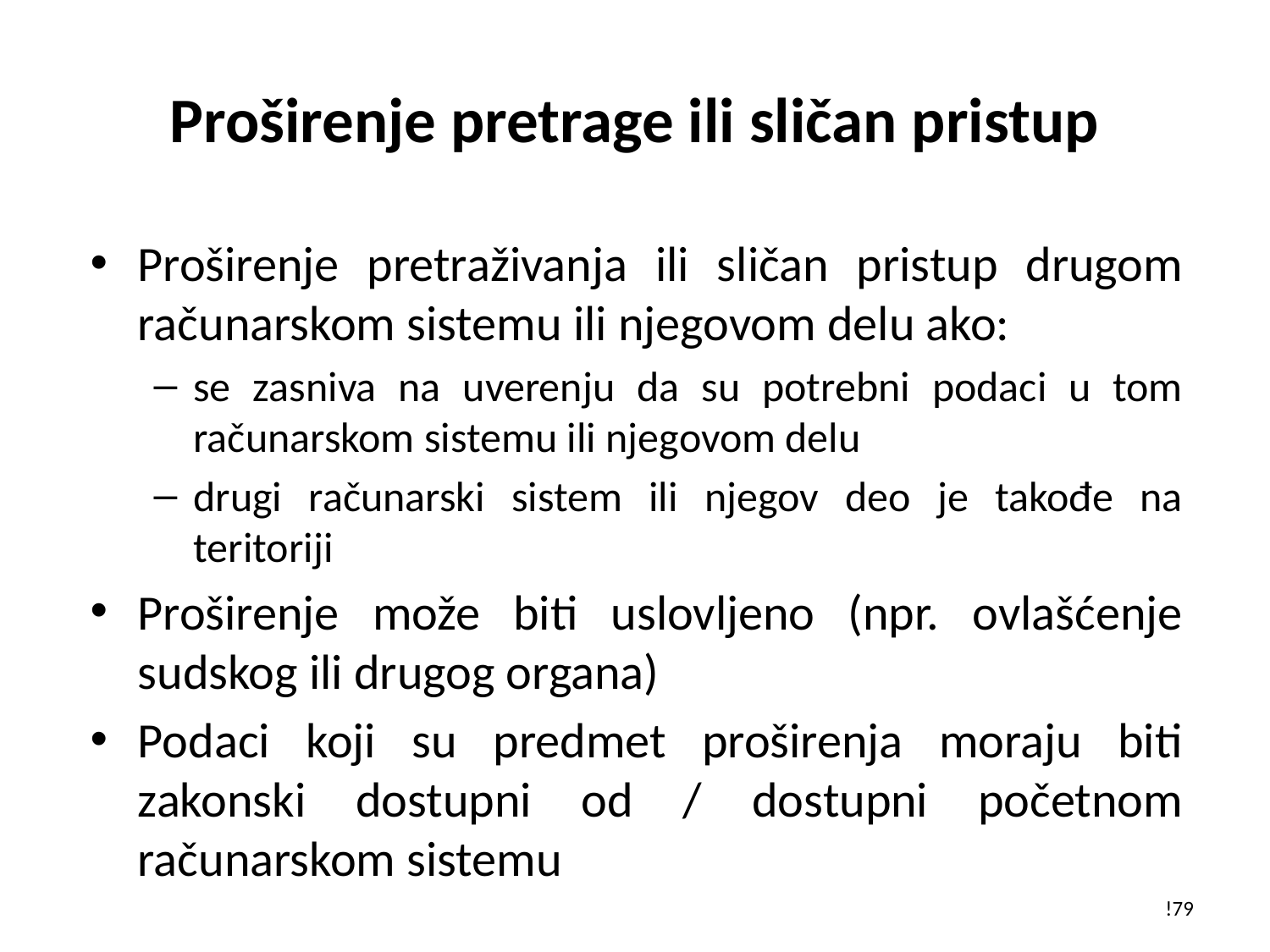

# Proširenje pretrage ili sličan pristup
Proširenje pretraživanja ili sličan pristup drugom računarskom sistemu ili njegovom delu ako:
se zasniva na uverenju da su potrebni podaci u tom računarskom sistemu ili njegovom delu
drugi računarski sistem ili njegov deo je takođe na teritoriji
Proširenje može biti uslovljeno (npr. ovlašćenje sudskog ili drugog organa)
Podaci koji su predmet proširenja moraju biti zakonski dostupni od / dostupni početnom računarskom sistemu
!79